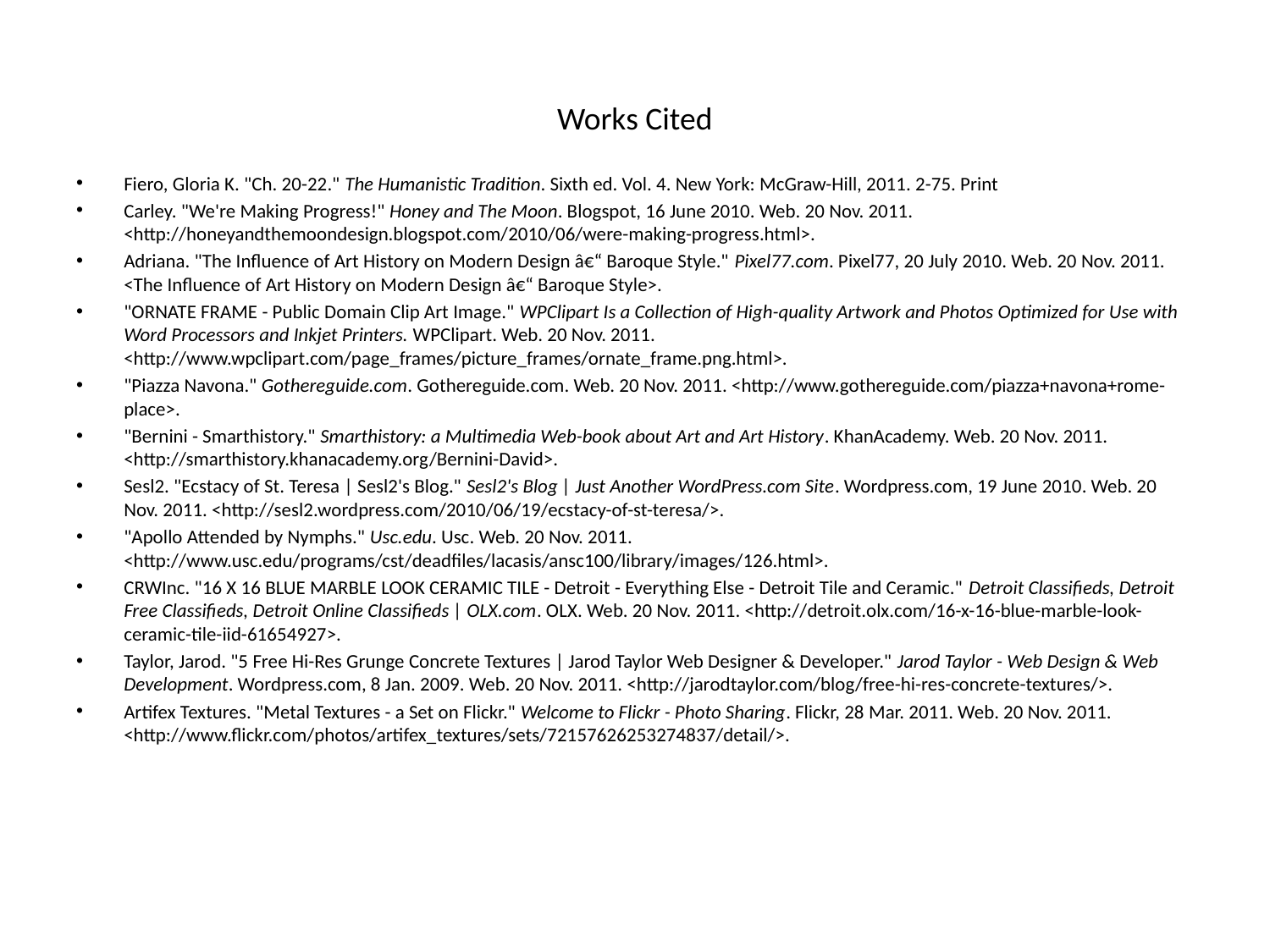

# Works Cited

Fiero, Gloria K. "Ch. 20-22." The Humanistic Tradition. Sixth ed. Vol. 4. New York: McGraw-Hill, 2011. 2-75. Print
Carley. "We're Making Progress!" Honey and The Moon. Blogspot, 16 June 2010. Web. 20 Nov. 2011. <http://honeyandthemoondesign.blogspot.com/2010/06/were-making-progress.html>.
Adriana. "The Influence of Art History on Modern Design â€“ Baroque Style." Pixel77.com. Pixel77, 20 July 2010. Web. 20 Nov. 2011. <The Influence of Art History on Modern Design â€“ Baroque Style>.
"ORNATE FRAME - Public Domain Clip Art Image." WPClipart Is a Collection of High-quality Artwork and Photos Optimized for Use with Word Processors and Inkjet Printers. WPClipart. Web. 20 Nov. 2011. <http://www.wpclipart.com/page_frames/picture_frames/ornate_frame.png.html>.
"Piazza Navona." Gothereguide.com. Gothereguide.com. Web. 20 Nov. 2011. <http://www.gothereguide.com/piazza+navona+rome-place>.
"Bernini - Smarthistory." Smarthistory: a Multimedia Web-book about Art and Art History. KhanAcademy. Web. 20 Nov. 2011. <http://smarthistory.khanacademy.org/Bernini-David>.
Sesl2. "Ecstacy of St. Teresa | Sesl2's Blog." Sesl2's Blog | Just Another WordPress.com Site. Wordpress.com, 19 June 2010. Web. 20 Nov. 2011. <http://sesl2.wordpress.com/2010/06/19/ecstacy-of-st-teresa/>.
"Apollo Attended by Nymphs." Usc.edu. Usc. Web. 20 Nov. 2011. <http://www.usc.edu/programs/cst/deadfiles/lacasis/ansc100/library/images/126.html>.
CRWInc. "16 X 16 BLUE MARBLE LOOK CERAMIC TILE - Detroit - Everything Else - Detroit Tile and Ceramic." Detroit Classifieds, Detroit Free Classifieds, Detroit Online Classifieds | OLX.com. OLX. Web. 20 Nov. 2011. <http://detroit.olx.com/16-x-16-blue-marble-look-ceramic-tile-iid-61654927>.
Taylor, Jarod. "5 Free Hi-Res Grunge Concrete Textures | Jarod Taylor Web Designer & Developer." Jarod Taylor - Web Design & Web Development. Wordpress.com, 8 Jan. 2009. Web. 20 Nov. 2011. <http://jarodtaylor.com/blog/free-hi-res-concrete-textures/>.
Artifex Textures. "Metal Textures - a Set on Flickr." Welcome to Flickr - Photo Sharing. Flickr, 28 Mar. 2011. Web. 20 Nov. 2011. <http://www.flickr.com/photos/artifex_textures/sets/72157626253274837/detail/>.